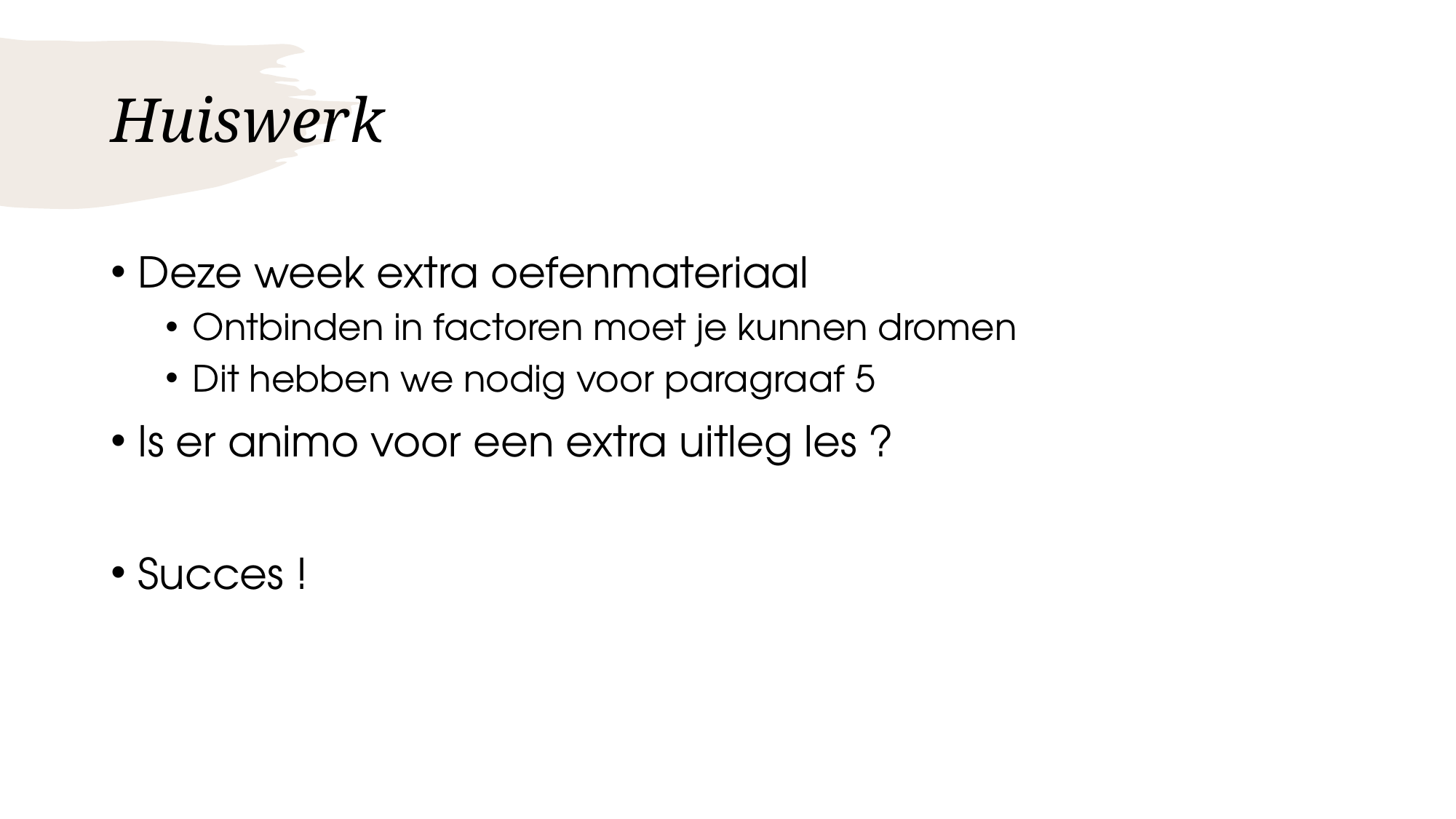

# Huiswerk
Deze week extra oefenmateriaal
Ontbinden in factoren moet je kunnen dromen
Dit hebben we nodig voor paragraaf 5
Is er animo voor een extra uitleg les ?

Succes !